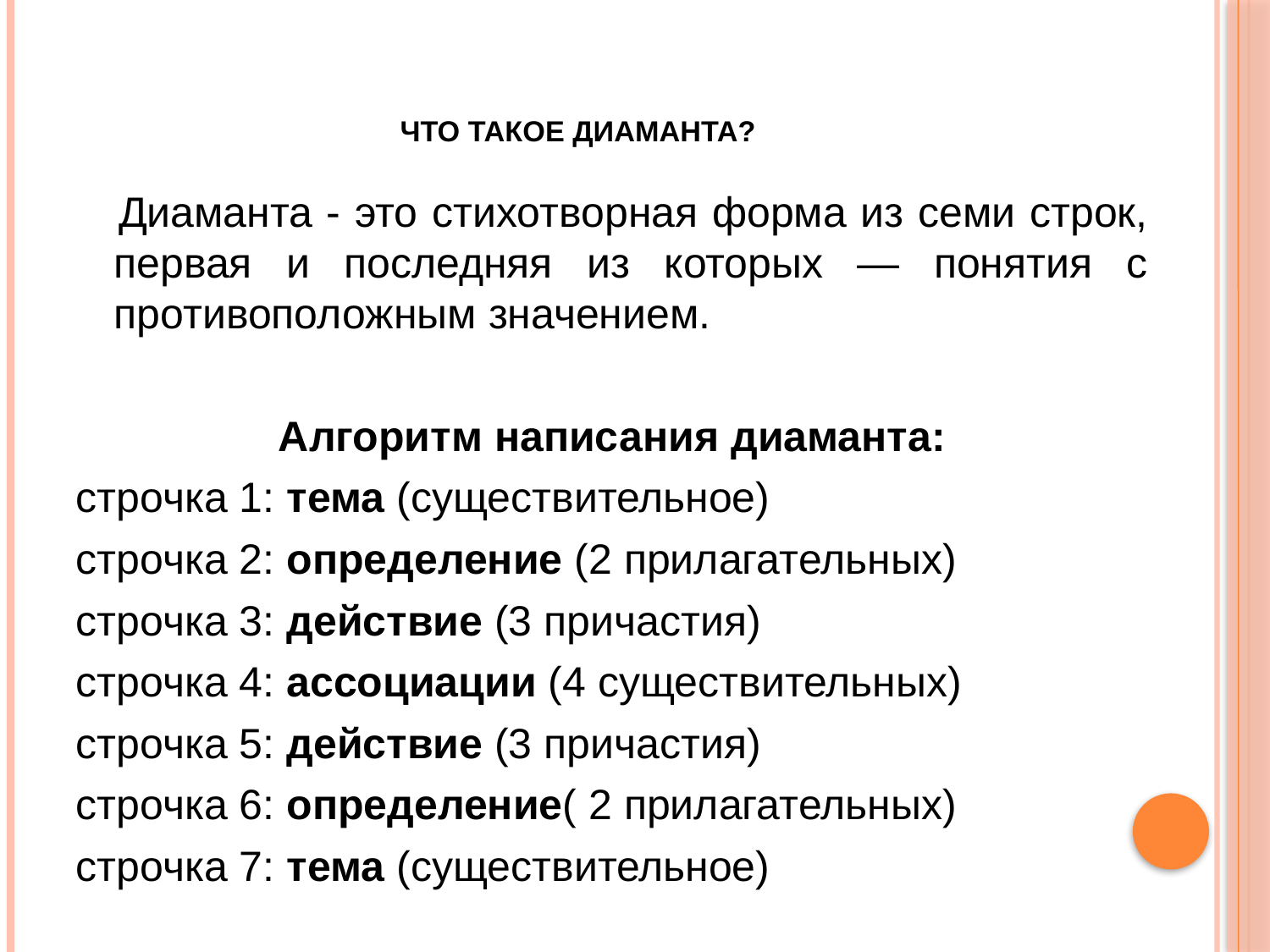

# Что такое диаманта?
   Диаманта - это стихотворная форма из семи строк, первая и последняя из которых — понятия с противоположным значением.

Алгоритм написания диаманта:
строчка 1: тема (существительное)
строчка 2: определение (2 прилагательных)
строчка 3: действие (3 причастия)
строчка 4: ассоциации (4 существительных)
строчка 5: действие (3 причастия)
строчка 6: определение( 2 прилагательных)
строчка 7: тема (существительное)